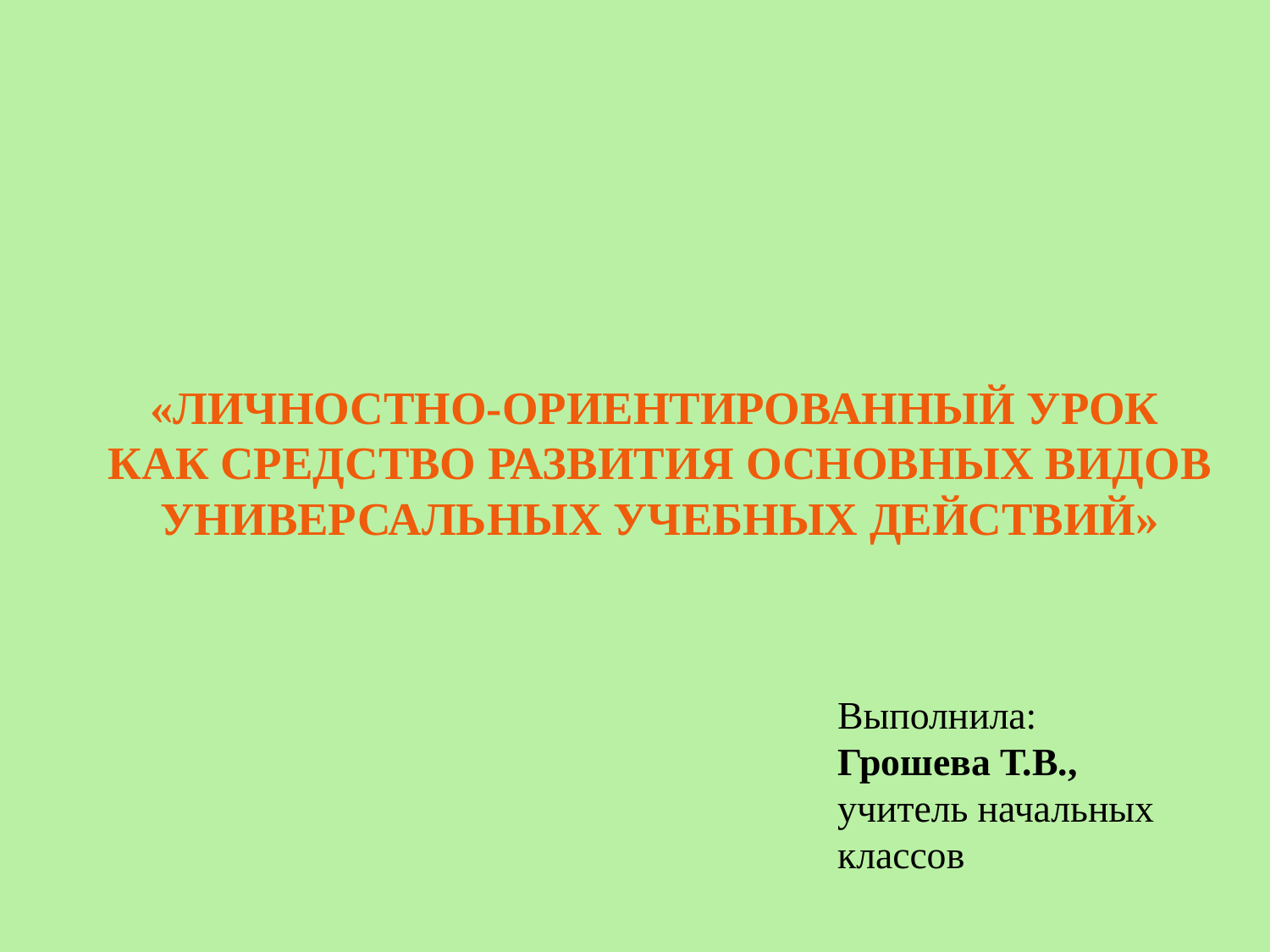

# «ЛИЧНОСТНО-ОРИЕНТИРОВАННЫЙ УРОК КАК СРЕДСТВО РАЗВИТИЯ ОСНОВНЫХ ВИДОВ УНИВЕРСАЛЬНЫХ УЧЕБНЫХ ДЕЙСТВИЙ»
Выполнила:
Грошева Т.В.,
учитель начальных классов